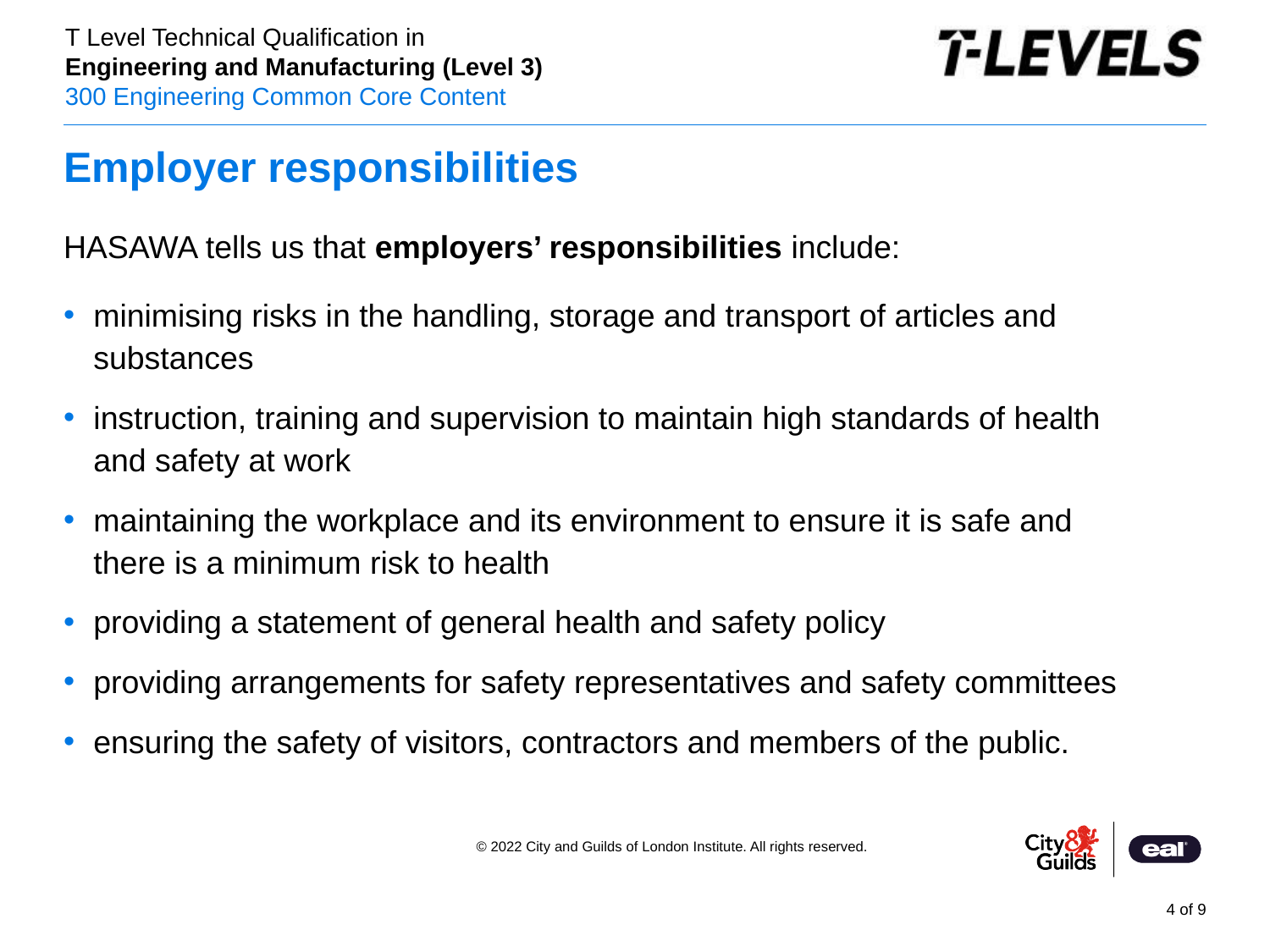

# Employer responsibilities
HASAWA tells us that employers’ responsibilities include:
minimising risks in the handling, storage and transport of articles and substances
instruction, training and supervision to maintain high standards of health and safety at work
maintaining the workplace and its environment to ensure it is safe and there is a minimum risk to health
providing a statement of general health and safety policy
providing arrangements for safety representatives and safety committees
ensuring the safety of visitors, contractors and members of the public.